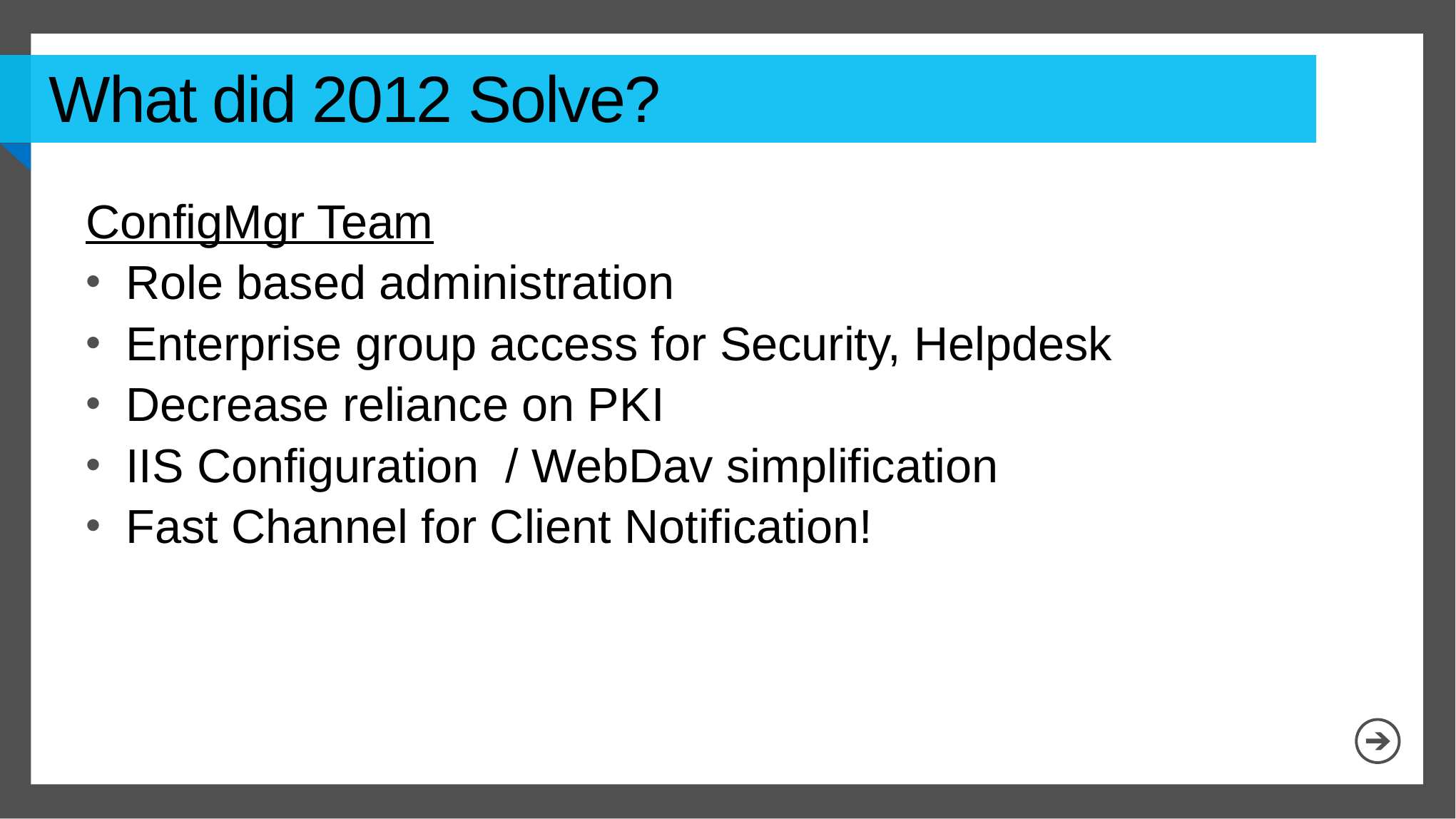

# What did 2012 Solve?
ConfigMgr Team
Role based administration
Enterprise group access for Security, Helpdesk
Decrease reliance on PKI
IIS Configuration  / WebDav simplification
Fast Channel for Client Notification!